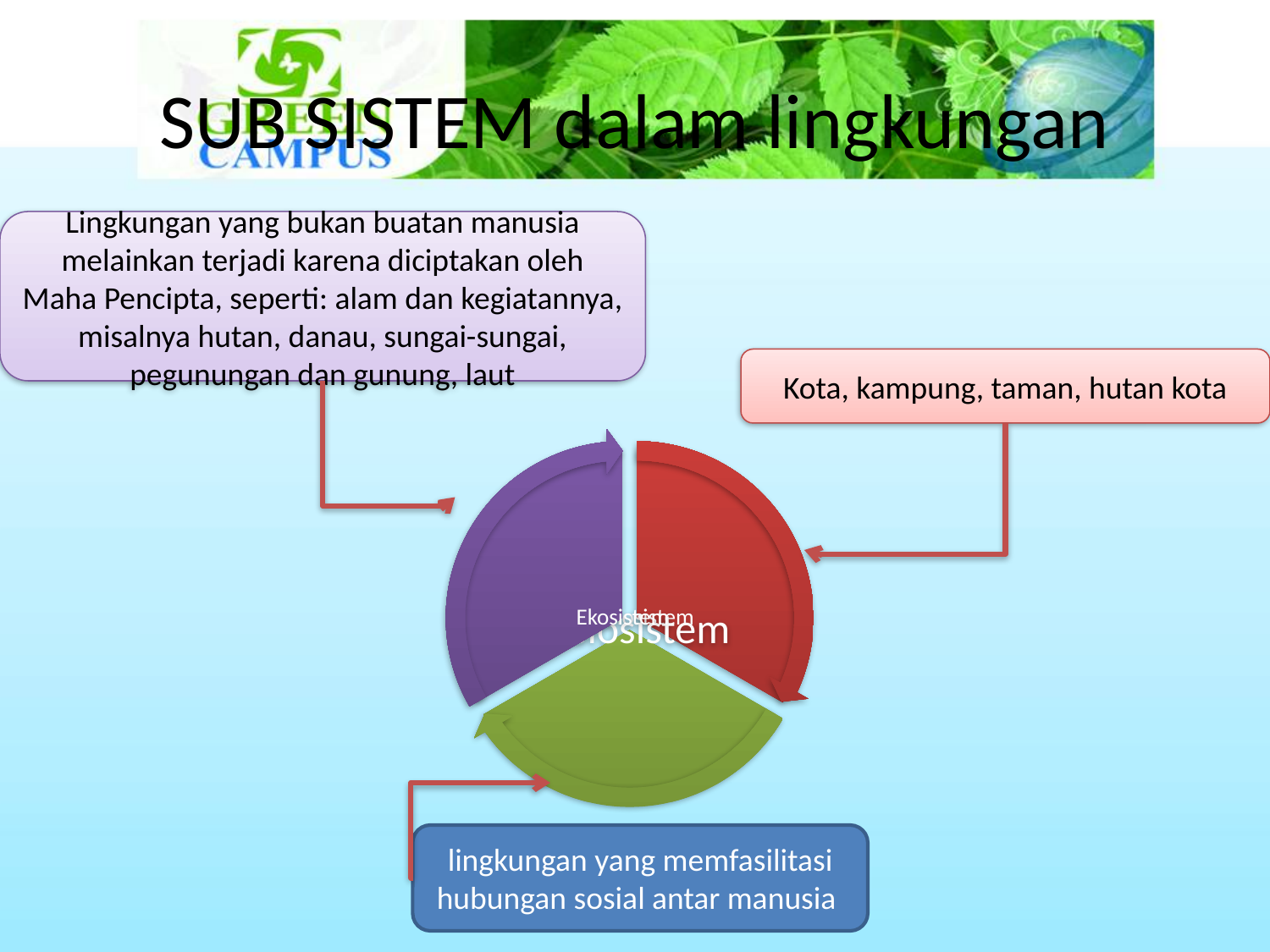

# SUB SISTEM dalam lingkungan

Lingkungan yang bukan buatan manusia melainkan terjadi karena diciptakan oleh Maha Pencipta, seperti: alam dan kegiatannya, misalnya hutan, danau, sungai-sungai, pegunungan dan gunung, laut
Kota, kampung, taman, hutan kota
Teknosistem
Sosiosistem
Ekosistem
lingkungan yang memfasilitasi hubungan sosial antar manusia